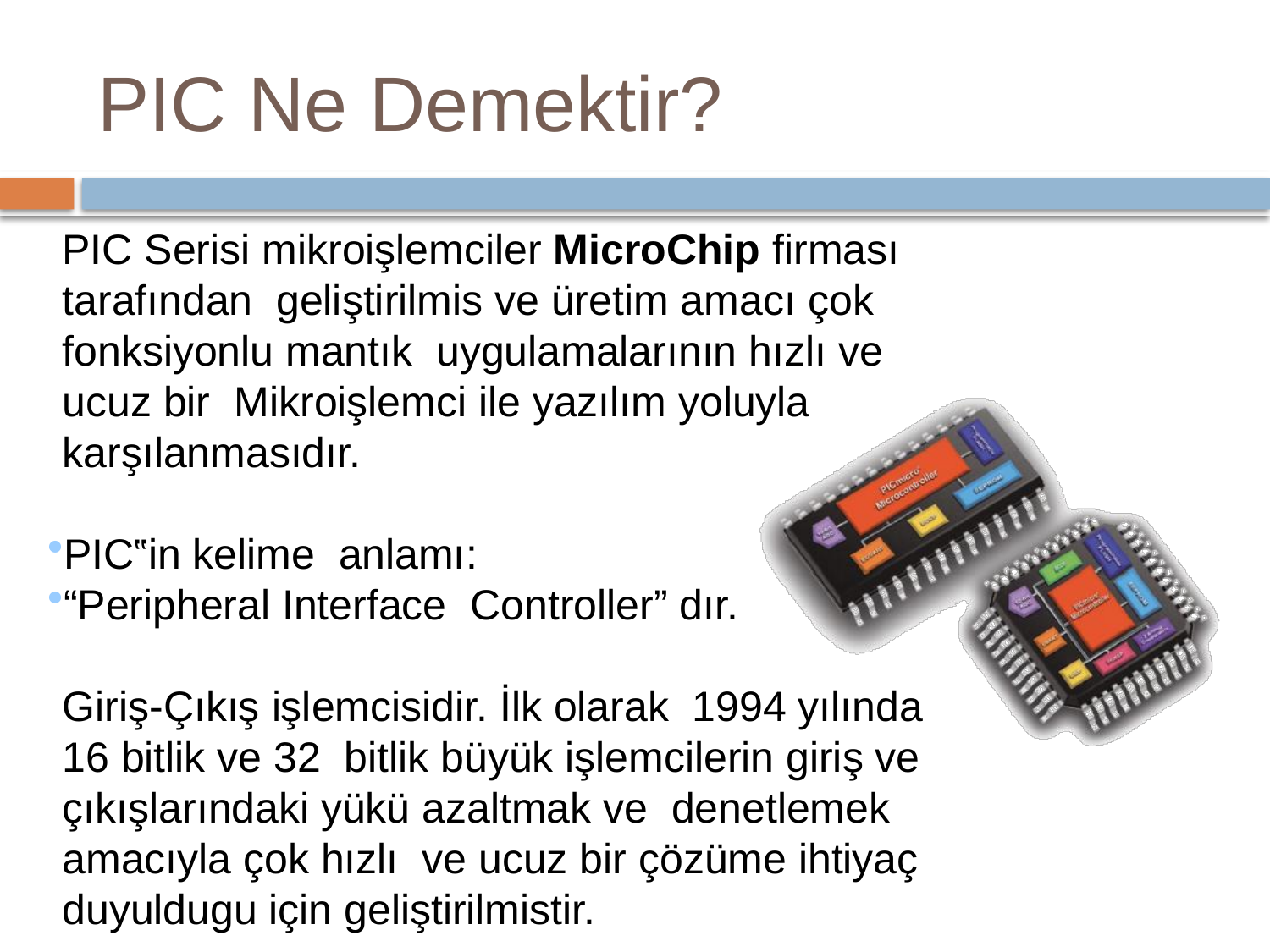

# PIC Ne Demektir?
PIC Serisi mikroişlemciler MicroChip firması tarafından  geliştirilmis ve üretim amacı çok  fonksiyonlu mantık  uygulamalarının hızlı ve ucuz bir  Mikroişlemci ile yazılım yoluyla  karşılanmasıdır.

PIC‟in kelime  anlamı:
“Peripheral Interface  Controller” dır.

Giriş-Çıkış işlemcisidir. İlk olarak  1994 yılında 16 bitlik ve 32  bitlik büyük işlemcilerin giriş ve  çıkışlarındaki yükü azaltmak ve  denetlemek amacıyla çok hızlı  ve ucuz bir çözüme ihtiyaç  duyuldugu için geliştirilmistir.